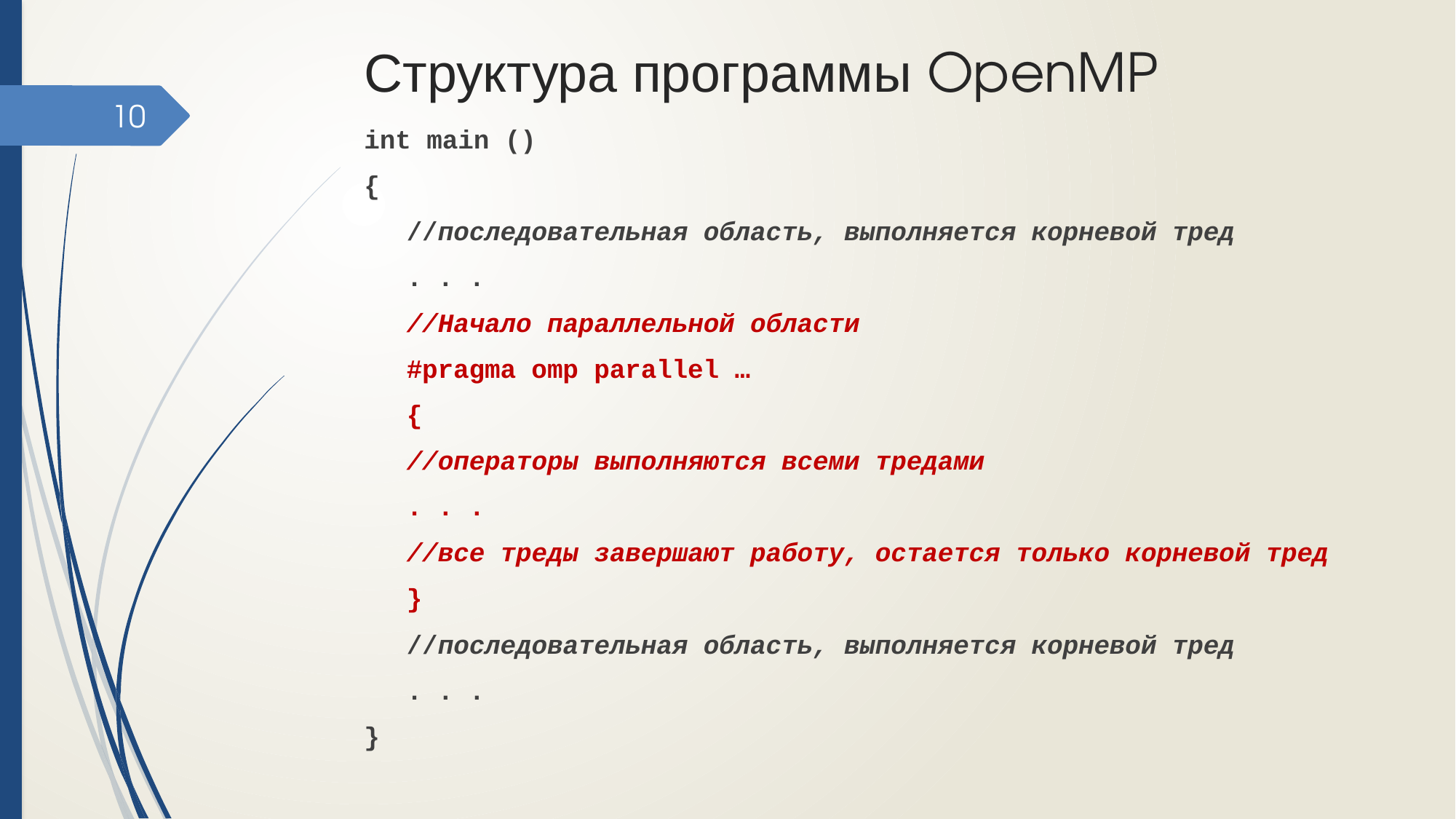

# Структура программы OpenMP
10
int main ()
{
	//последовательная область, выполняется корневой тред
	. . .
	//Начало параллельной области
	#pragma omp parallel …
	{
	//операторы выполняются всеми тредами
 	. . .
	//все треды завершают работу, остается только корневой тред
	}
	//последовательная область, выполняется корневой тред
	. . .
}